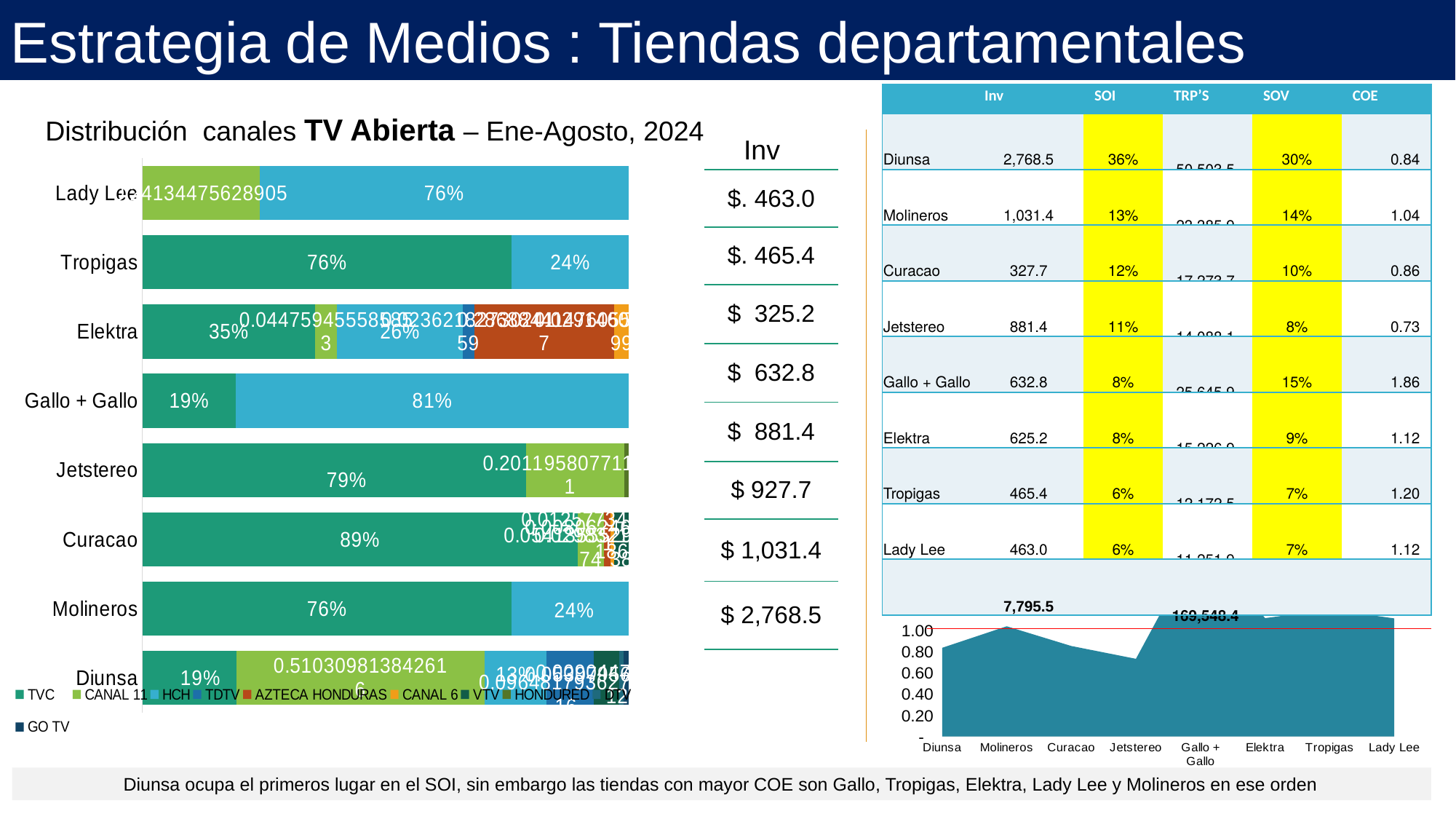

Estrategia de Medios : Tiendas departamentales
|  | Inv | SOI | TRP’S | SOV | COE |
| --- | --- | --- | --- | --- | --- |
| Diunsa | 2,768.5 | 36% | 50,503.5 | 30% | 0.84 |
| Molineros | 1,031.4 | 13% | 23,385.9 | 14% | 1.04 |
| Curacao | 327.7 | 12% | 17,273.7 | 10% | 0.86 |
| Jetstereo | 881.4 | 11% | 14,088.1 | 8% | 0.73 |
| Gallo + Gallo | 632.8 | 8% | 25,645.9 | 15% | 1.86 |
| Elektra | 625.2 | 8% | 15,226.9 | 9% | 1.12 |
| Tropigas | 465.4 | 6% | 12,172.5 | 7% | 1.20 |
| Lady Lee | 463.0 | 6% | 11,251.9 | 7% | 1.12 |
|  | 7,795.5 |  | 169,548.4 |  |  |
Distribución  canales TV Abierta – Ene-Agosto, 2024
Inv

### Chart

| Category | TVC | CANAL 11 | HCH | TDTV | AZTECA HONDURAS | CANAL 6 | VTV | HONDURED | DTV | GO TV |
|---|---|---|---|---|---|---|---|---|---|---|
| Diunsa | 0.19411070364035002 | 0.510309813842616 | 0.12791601029217678 | 0.09648179362740157 | None | None | 0.053079568045299994 | None | 0.009044767203581225 | 0.01 |
| Molineros | 0.759105571246787 | None | 0.2408944287532129 | None | None | None | None | None | None | None |
| Curacao | 0.893247844990276 | 0.054135552975227375 | None | None | 0.012577342307551021 | 0.008062464827621863 | 0.02983212550552378 | None | None | None |
| Jetstereo | 0.7869138340099402 | 0.20119580771156076 | None | None | None | None | None | 0.008328231294316037 | None | None |
| Gallo + Gallo | 0.19265749680543595 | None | 0.807342503194564 | None | None | None | None | None | None | None |
| Elektra | 0.3543695930623535 | 0.044759455585852995 | 0.2569696705293777 | 0.023621827302415944 | 0.28688441476055665 | 0.029146082136969925 | None | None | None | None |
| Tropigas | 0.7596964520076831 | None | 0.2402926408532114 | None | None | None | None | None | None | None |
| Lady Lee | None | 0.24134475628904986 | 0.7586552437109502 | None | None | None | None | None | None | None |
| $. 463.0 |
| --- |
| $. 465.4 |
| $ 325.2 |
| $ 632.8 |
| $ 881.4 |
| $ 927.7 |
| $ 1,031.4 |
| $ 2,768.5 |

### Chart:

| Category | COE |
|---|---|
| Diunsa | 0.8387234119417292 |
| Molineros | 1.0424804565873844 |
| Curacao | 0.8560986878219219 |
| Jetstereo | 0.7348730876500194 |
| Gallo + Gallo | 1.8634234711403803 |
| Elektra | 1.1198202995261033 |
| Tropigas | 1.202571161057814 |
| Lady Lee | 1.1173415862843166 |
Diunsa ocupa el primeros lugar en el SOI, sin embargo las tiendas con mayor COE son Gallo, Tropigas, Elektra, Lady Lee y Molineros en ese orden